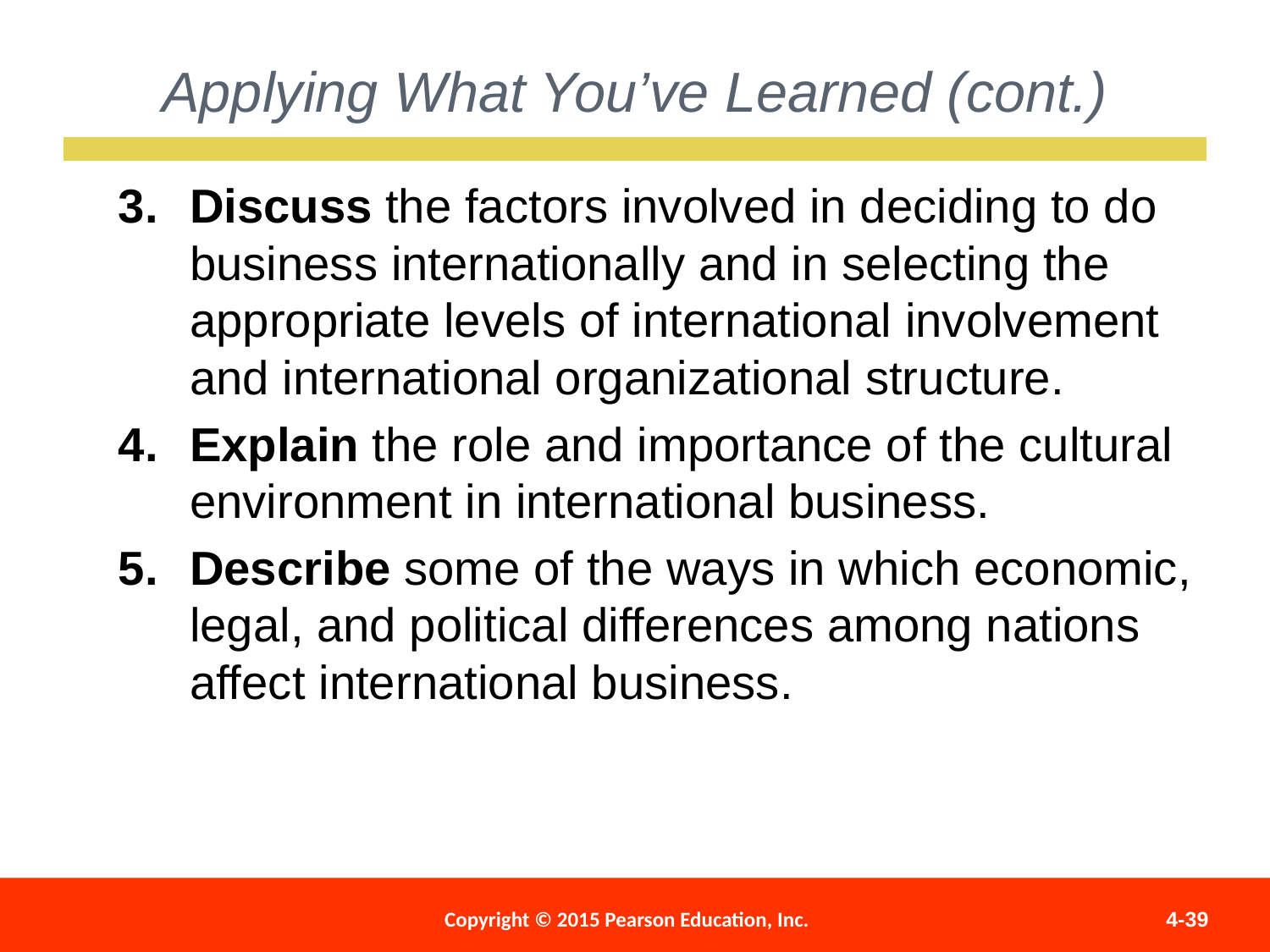

Applying What You’ve Learned (cont.)
Discuss the factors involved in deciding to do business internationally and in selecting the appropriate levels of international involvement and international organizational structure.
Explain the role and importance of the cultural environment in international business.
Describe some of the ways in which economic, legal, and political differences among nations affect international business.